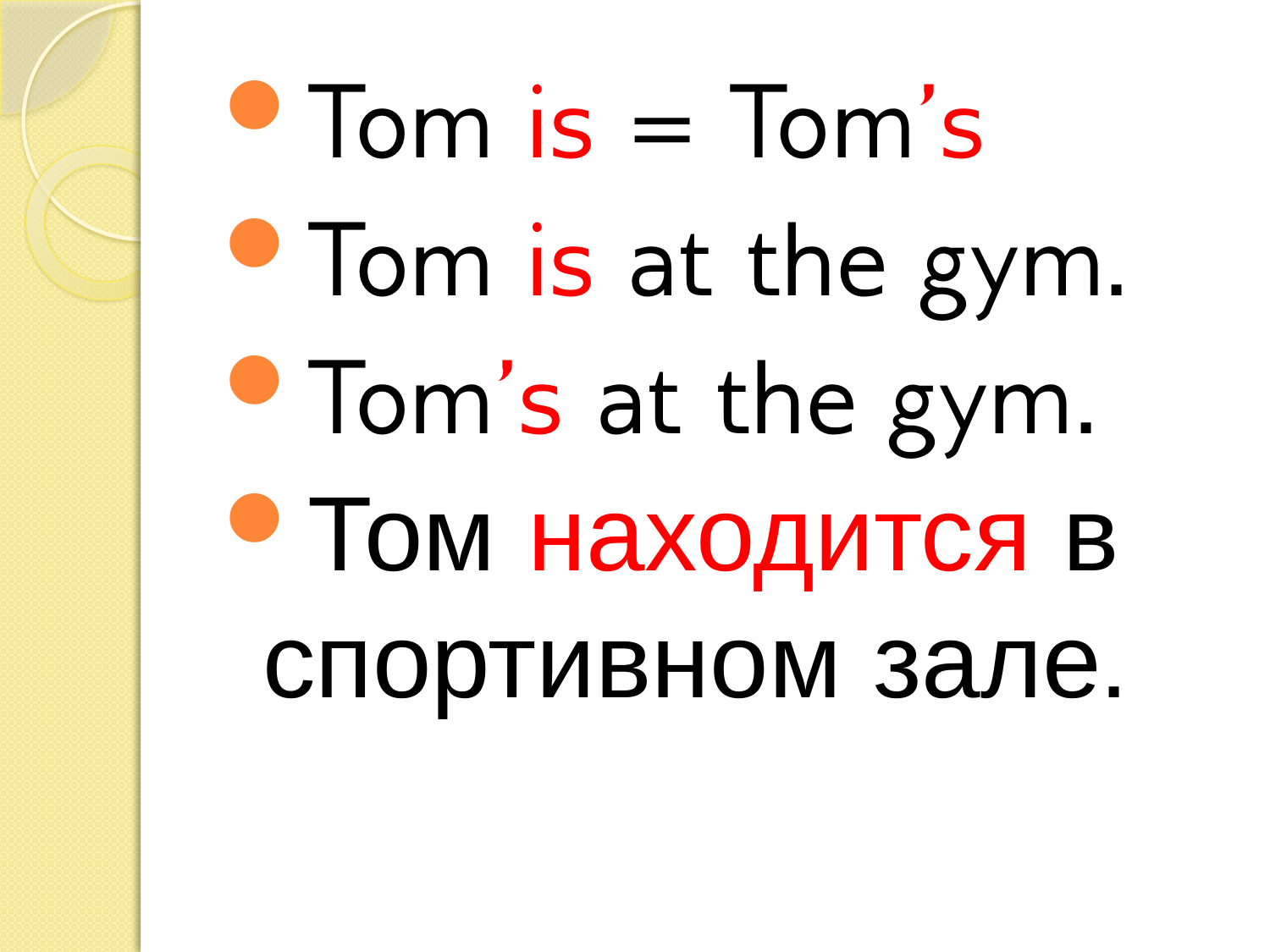

#
Tom is = Tom’s
Tom is at the gym.
Tom’s at the gym.
Том находится в спортивном зале.